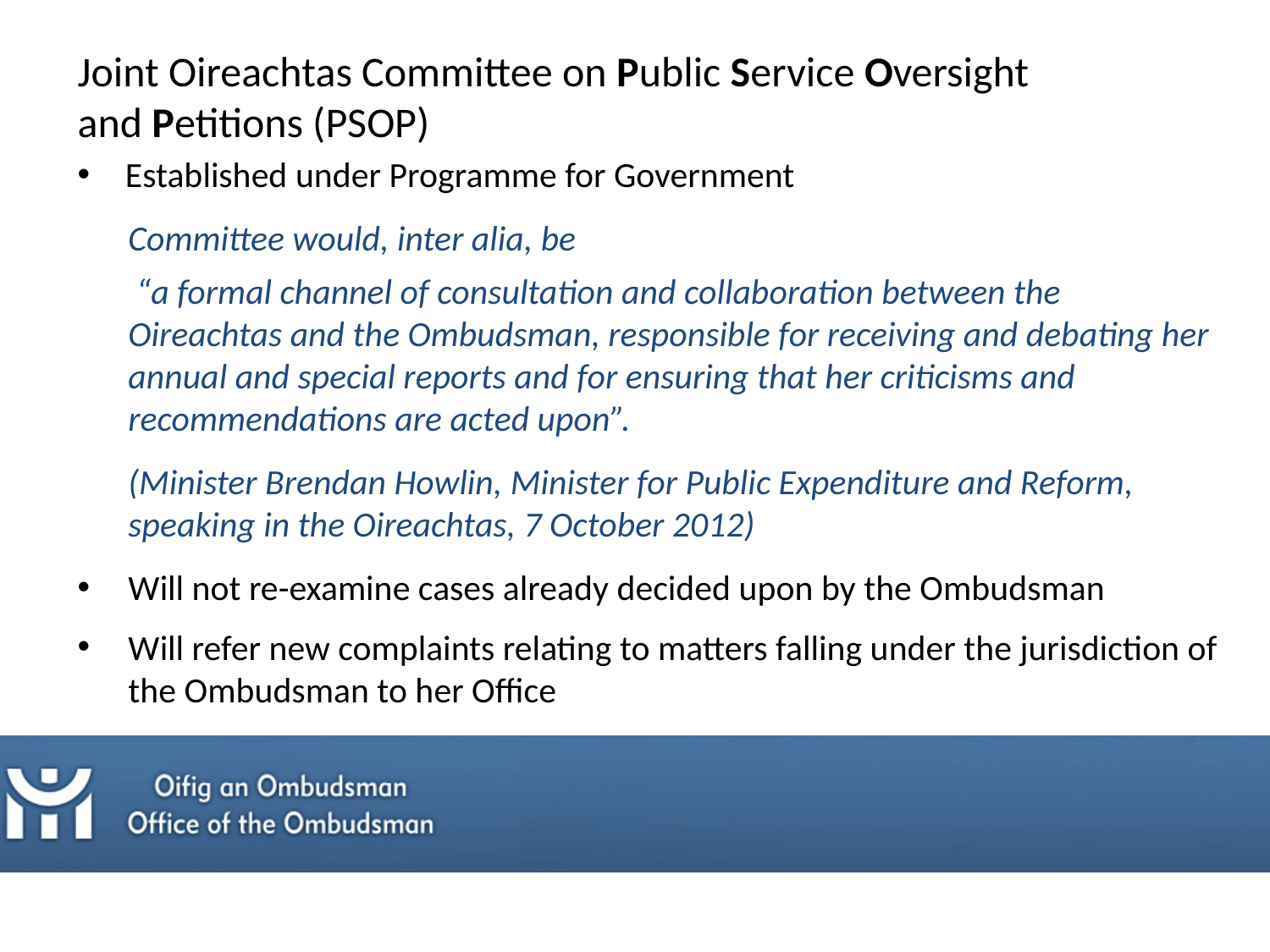

# Joint Oireachtas Committee on Public Service Oversight and Petitions (PSOP)
Established under Programme for Government
Committee would, inter alia, be
 “a formal channel of consultation and collaboration between the Oireachtas and the Ombudsman, responsible for receiving and debating her annual and special reports and for ensuring that her criticisms and recommendations are acted upon”.
(Minister Brendan Howlin, Minister for Public Expenditure and Reform, speaking in the Oireachtas, 7 October 2012)
Will not re-examine cases already decided upon by the Ombudsman
Will refer new complaints relating to matters falling under the jurisdiction of the Ombudsman to her Office